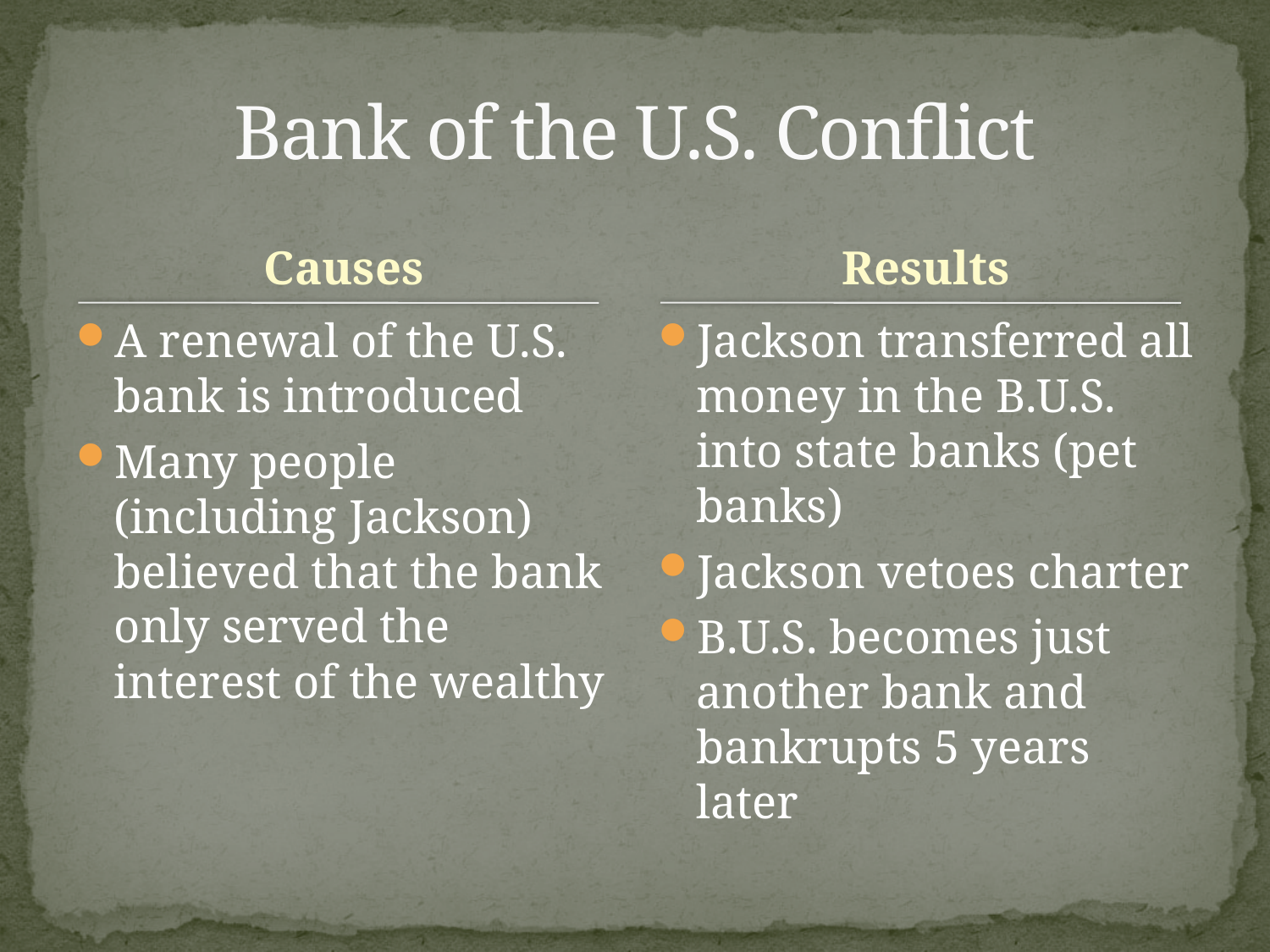

# Bank of the U.S. Conflict
Causes
Results
A renewal of the U.S. bank is introduced
Many people (including Jackson) believed that the bank only served the interest of the wealthy
Jackson transferred all money in the B.U.S. into state banks (pet banks)
Jackson vetoes charter
B.U.S. becomes just another bank and bankrupts 5 years later